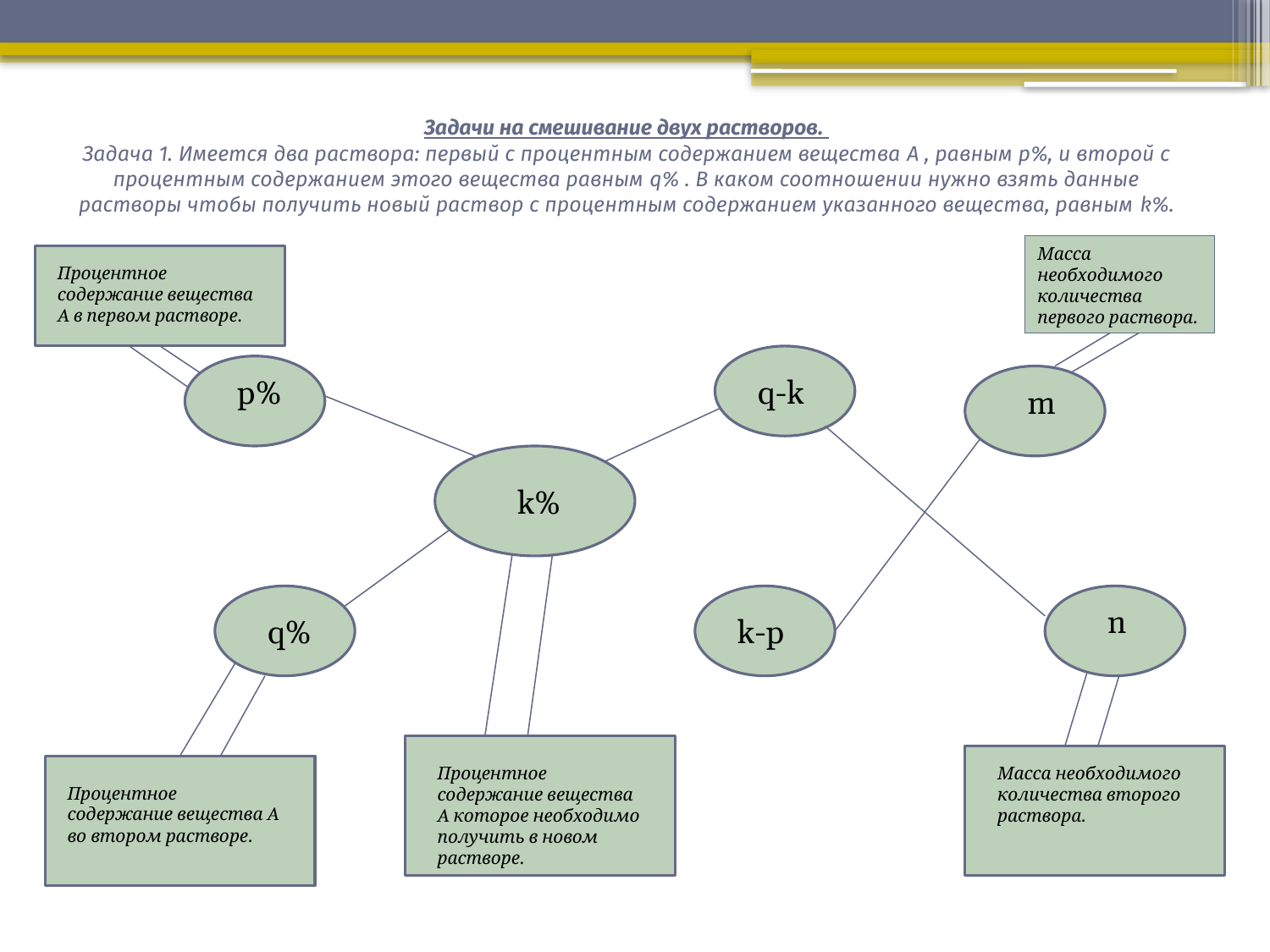

# Задачи на смешивание двух растворов. Задача 1. Имеется два раствора: первый с процентным содержанием вещества A , равным p%, и второй с процентным содержанием этого вещества равным q% . В каком соотношении нужно взять данные растворы чтобы получить новый раствор с процентным содержанием указанного вещества, равным k%.
Масса необходимого количества первого раствора.

Процентное содержание вещества A в первом растворе.

p%
q-k

k%

q%
k-p

m

n

Процентное содержание вещества A которое необходимо получить в новом растворе.
Масса необходимого количества второго раствора.
Процентное содержание вещества A во втором растворе.